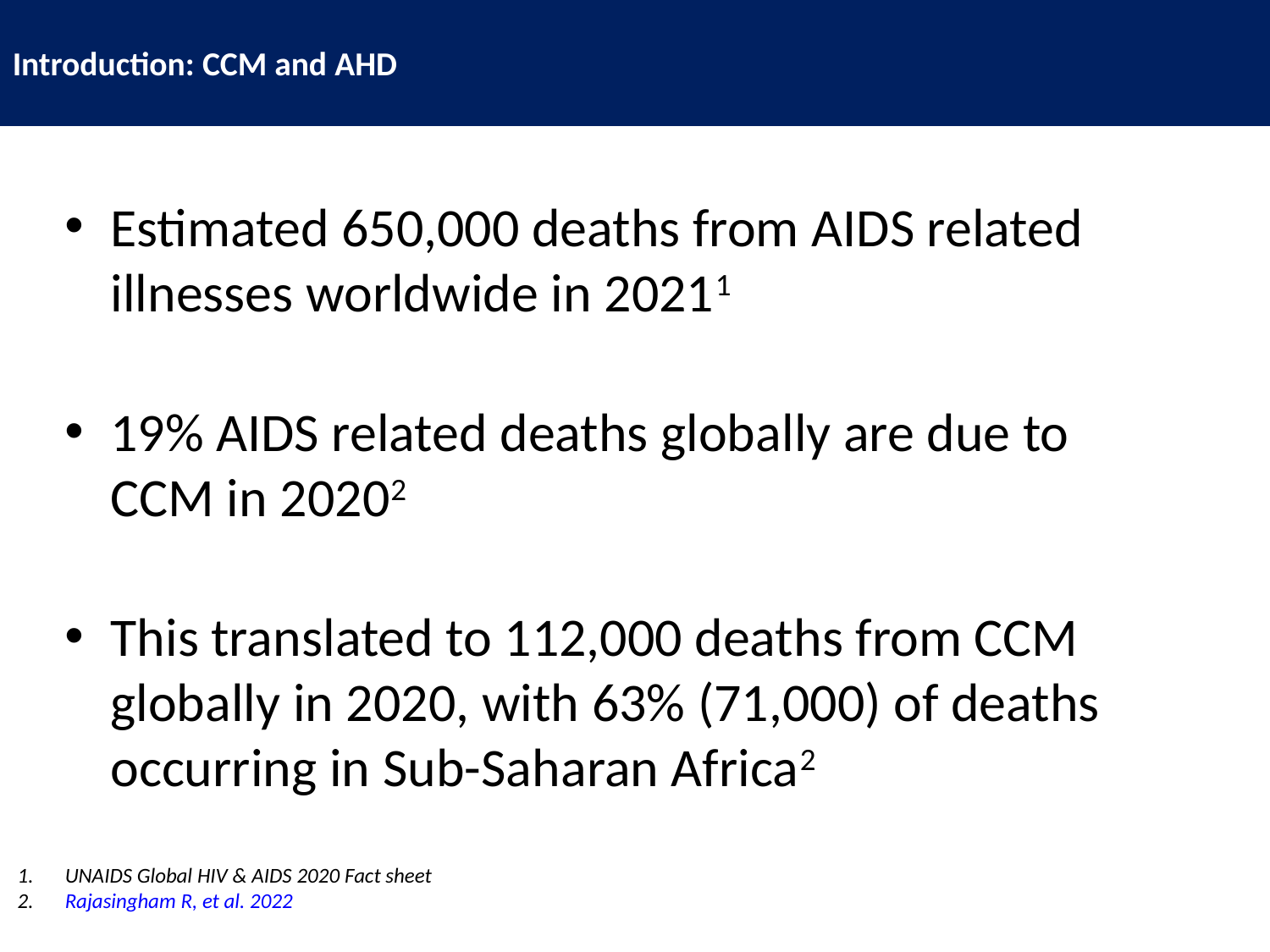

Introduction: CCM and AHD
Estimated 650,000 deaths from AIDS related illnesses worldwide in 20211

19% AIDS related deaths globally are due to CCM in 20202

This translated to 112,000 deaths from CCM globally in 2020, with 63% (71,000) of deaths occurring in Sub-Saharan Africa2
UNAIDS Global HIV & AIDS 2020 Fact sheet
Rajasingham R, et al. 2022